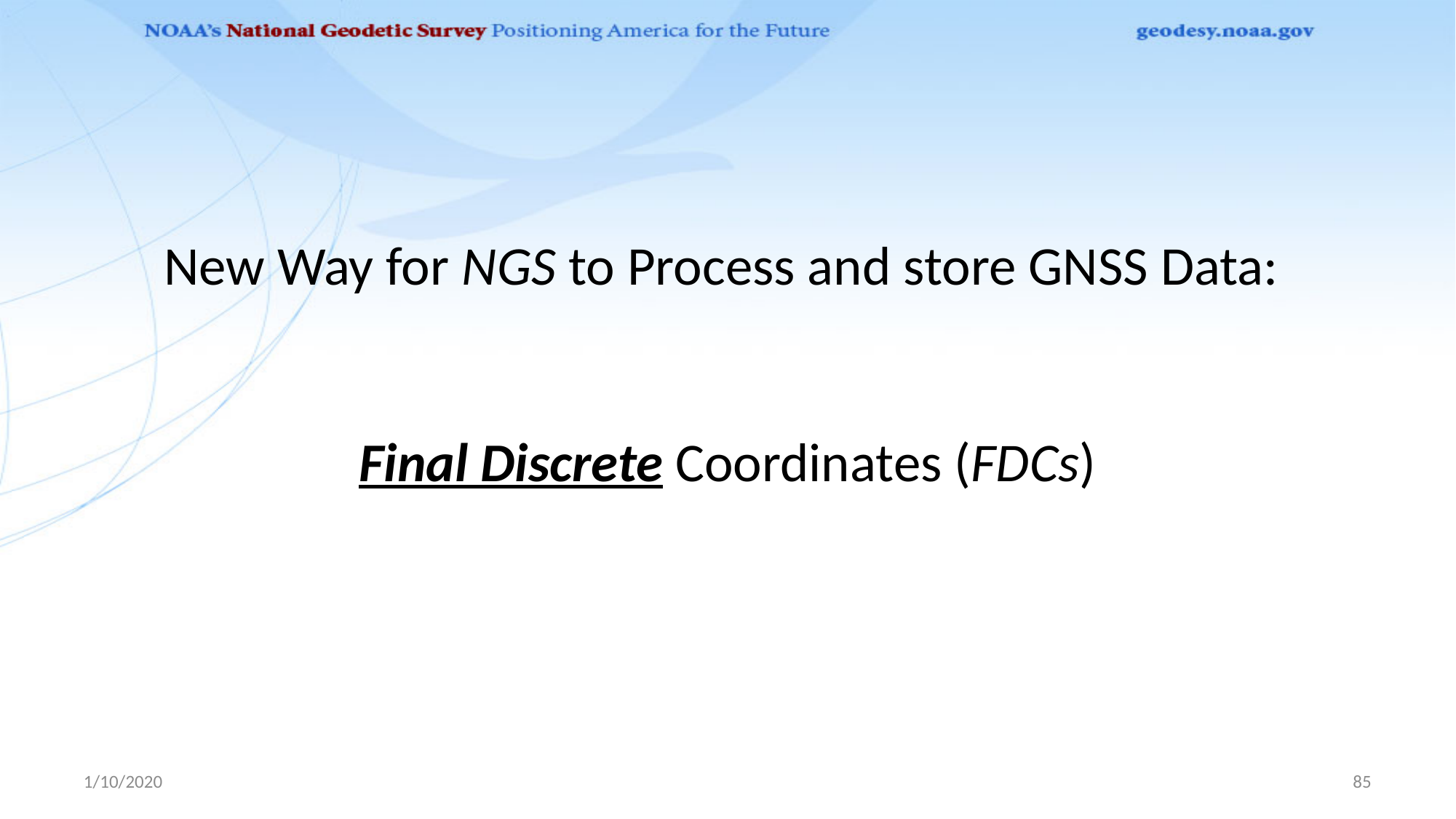

# New Way for NGS to Process and store GNSS Data: Final Discrete Coordinates (FDCs)
1/10/2020
85